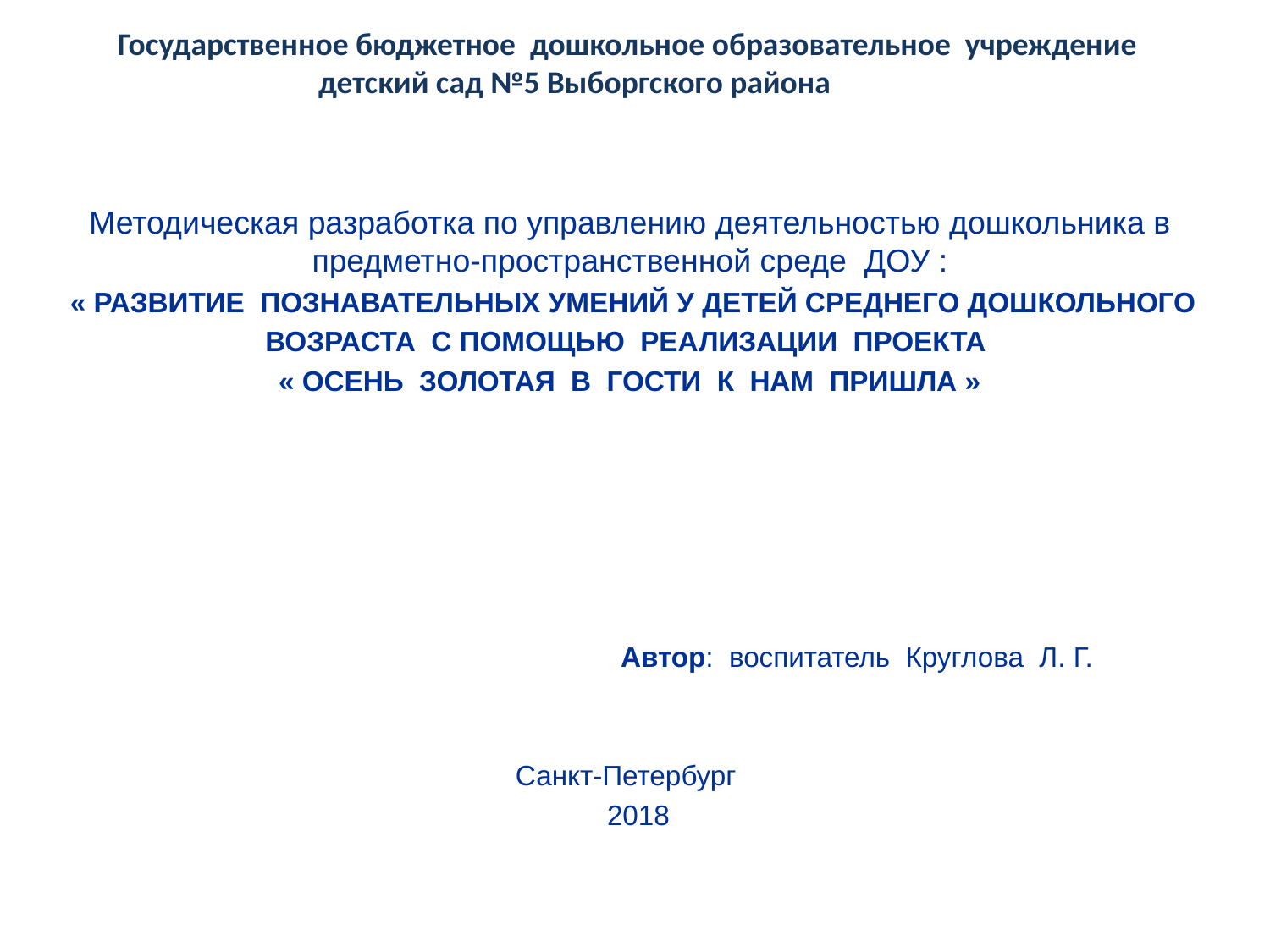

# Государственное бюджетное  дошкольное образовательное  учреждение детский сад №5 Выборгского района
Методическая разработка по управлению деятельностью дошкольника в предметно-пространственной среде  ДОУ :
 « РАЗВИТИЕ  ПОЗНАВАТЕЛЬНЫХ УМЕНИЙ У ДЕТЕЙ СРЕДНЕГО ДОШКОЛЬНОГО
ВОЗРАСТА  С ПОМОЩЬЮ  РЕАЛИЗАЦИИ  ПРОЕКТА
« ОСЕНЬ  ЗОЛОТАЯ  В  ГОСТИ  К  НАМ  ПРИШЛА »

                                                          Автор:  воспитатель  Круглова  Л. Г.

Санкт-Петербург
                                                                          2018